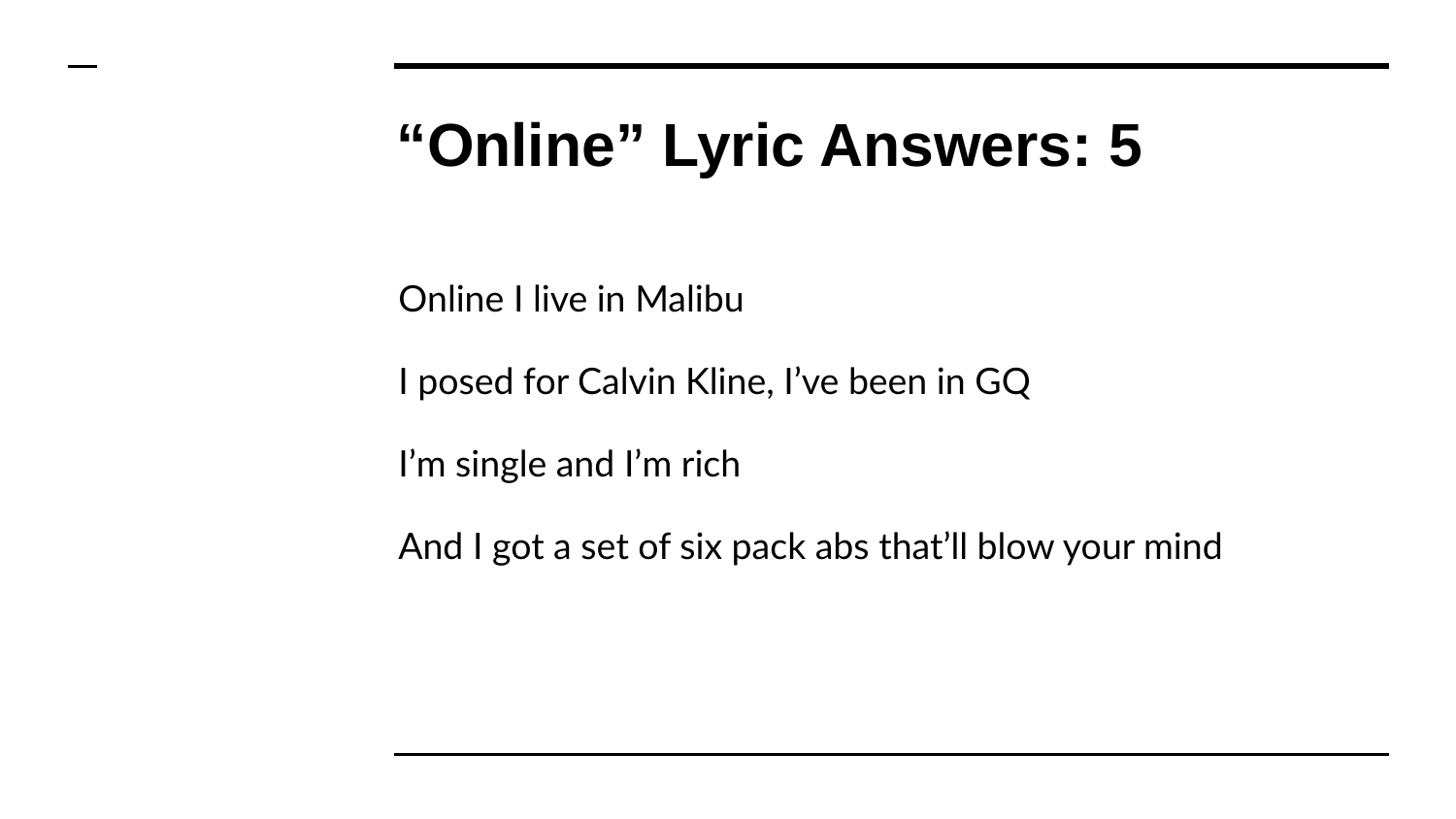

# “Online” Lyric Answers: 5

Online I live in Malibu
I posed for Calvin Kline, I’ve been in GQ
I’m single and I’m rich
And I got a set of six pack abs that’ll blow your mind